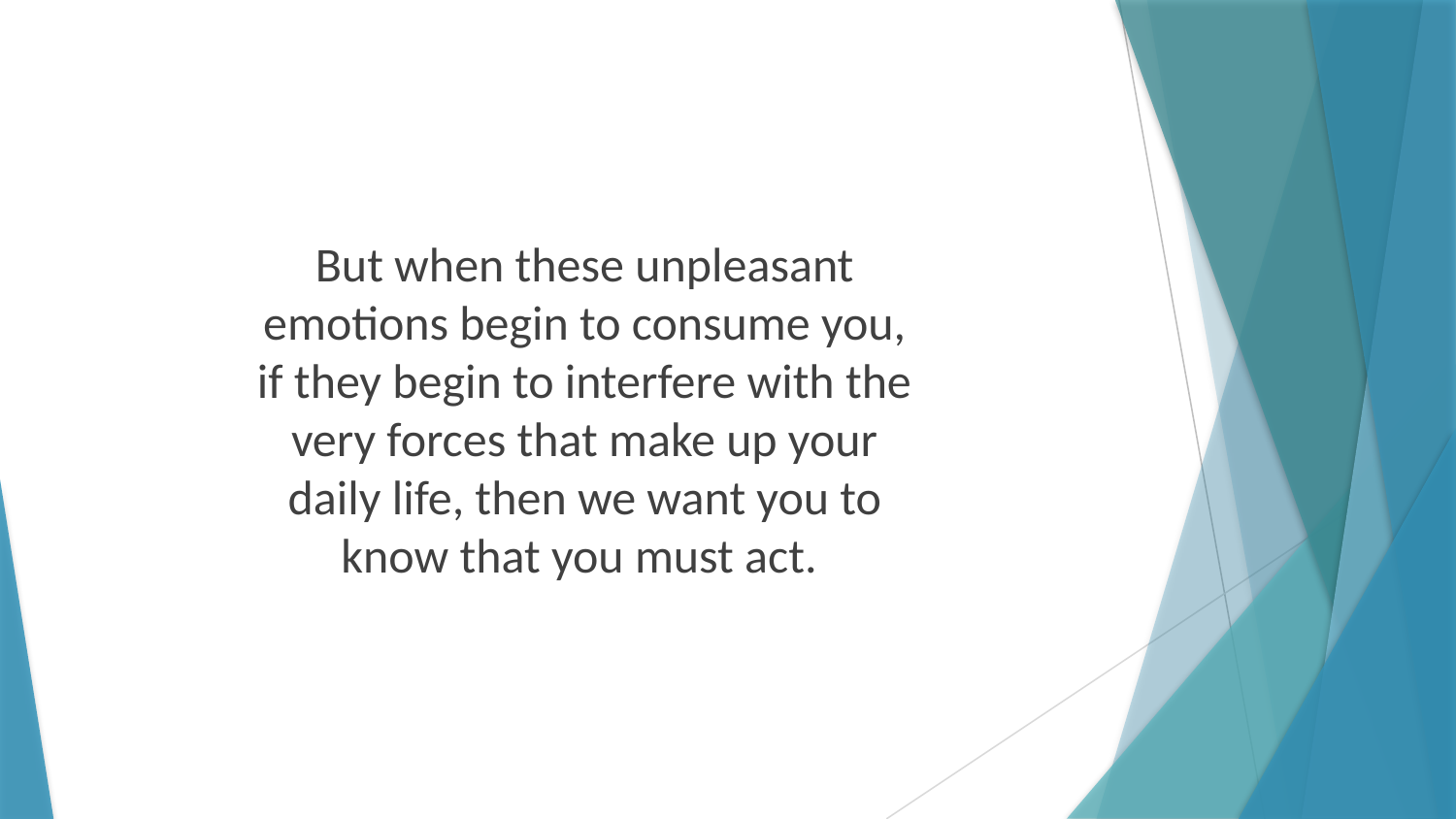

But when these unpleasant emotions begin to consume you, if they begin to interfere with the very forces that make up your daily life, then we want you to know that you must act.